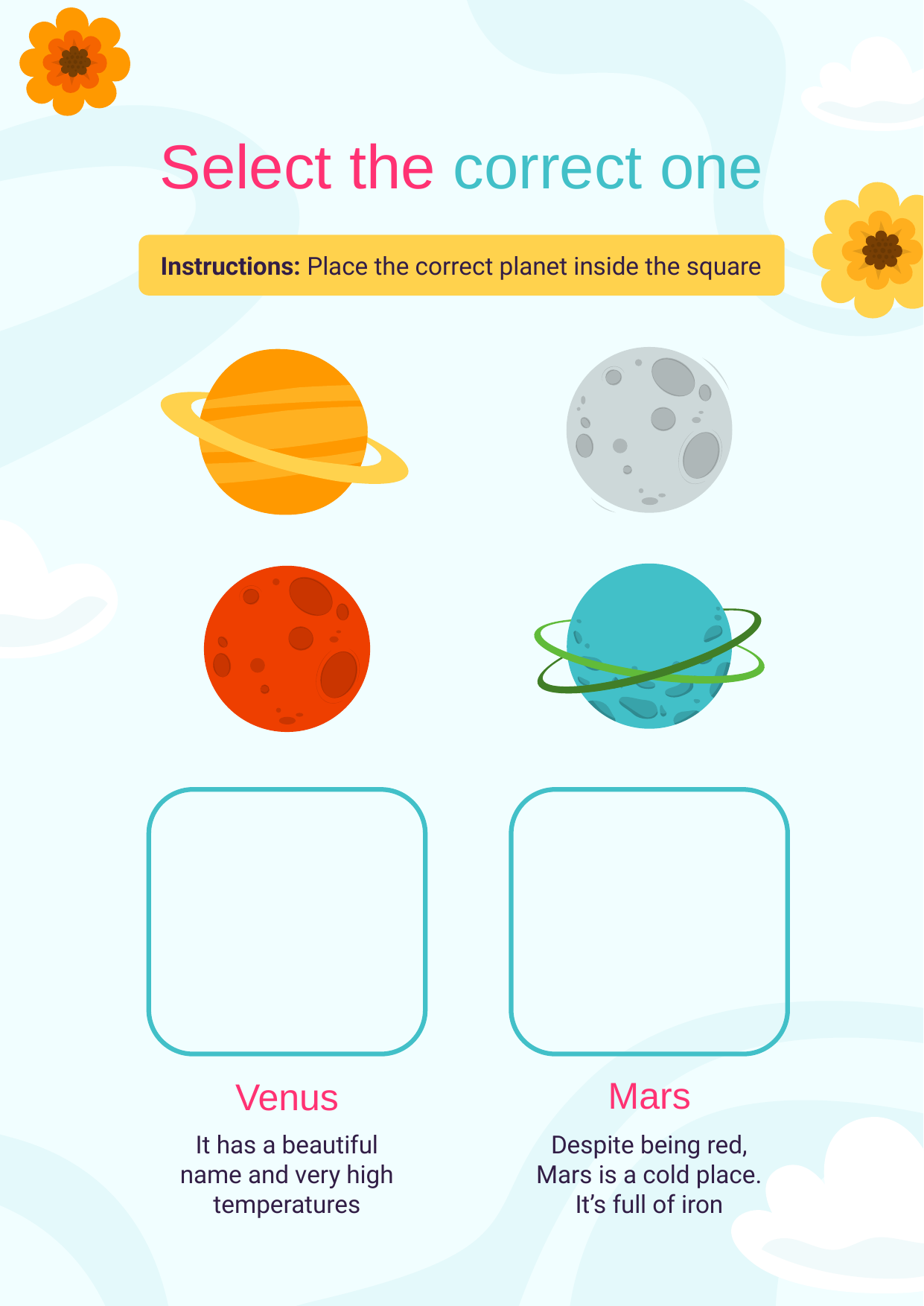

# Select the correct one

Instructions: Place the correct planet inside the square

Mars
Venus
It has a beautiful name and very high temperatures
Despite being red, Mars is a cold place. It’s full of iron